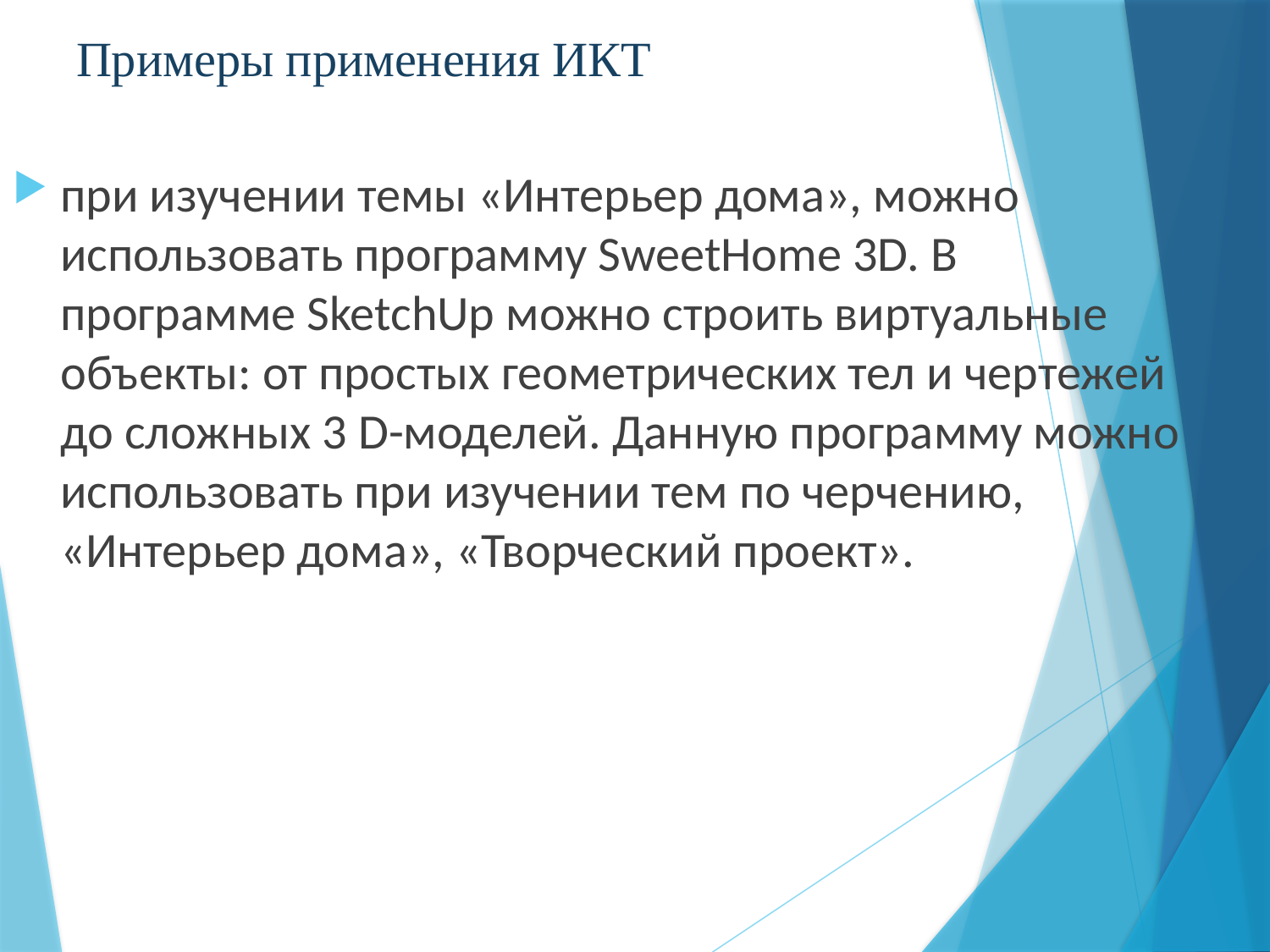

# Примеры применения ИКТ
при изучении темы «Интерьер дома», можно использовать программу SweetHome 3D. В программе SketchUp можно строить виртуальные объекты: от простых геометрических тел и чертежей до сложных 3 D-моделей. Данную программу можно использовать при изучении тем по черчению, «Интерьер дома», «Творческий проект».